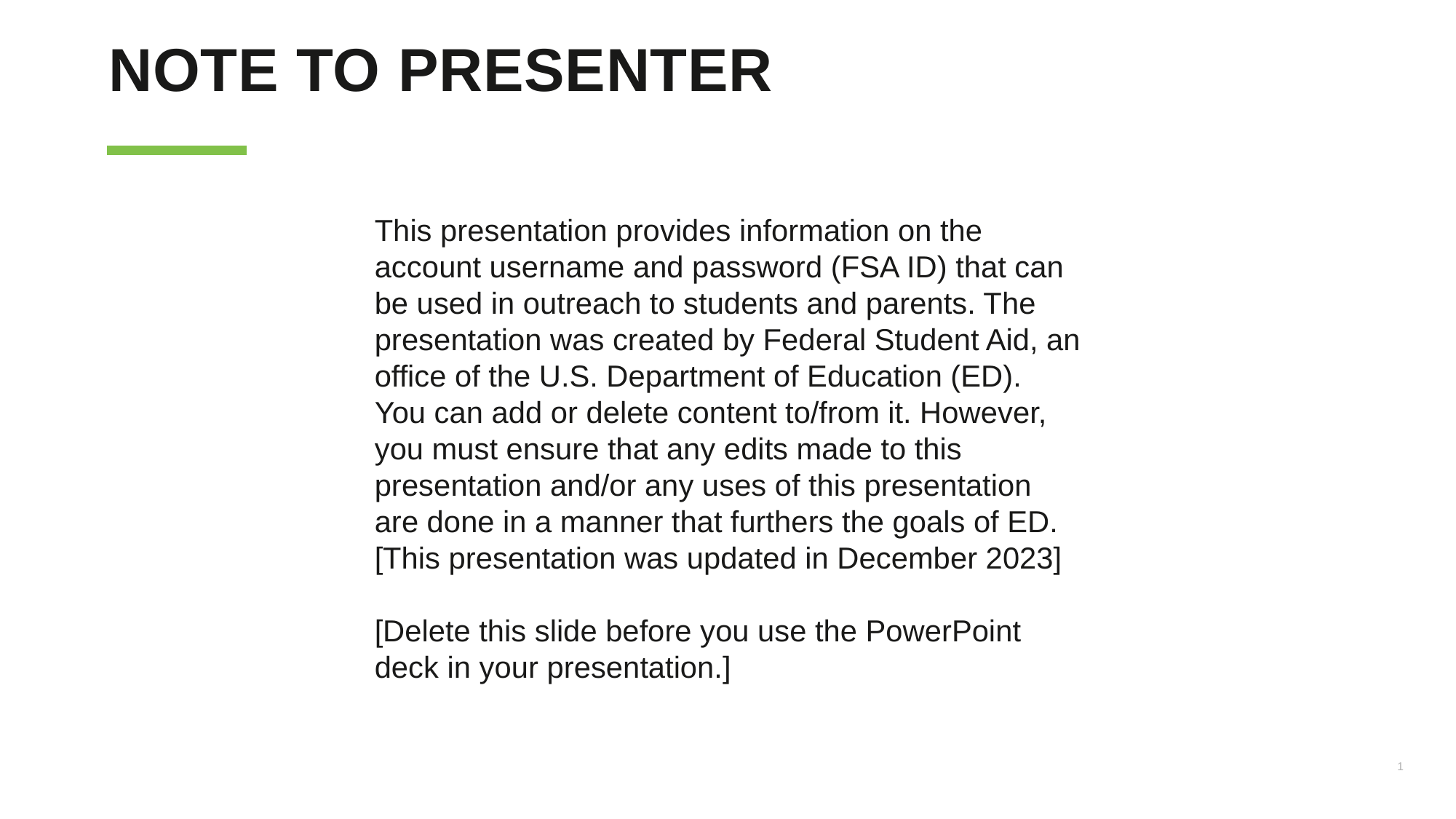

# NOTE TO PRESENTER
This presentation provides information on the account username and password (FSA ID) that can be used in outreach to students and parents. The presentation was created by Federal Student Aid, an office of the U.S. Department of Education (ED). You can add or delete content to/from it. However, you must ensure that any edits made to this presentation and/or any uses of this presentation are done in a manner that furthers the goals of ED. [This presentation was updated in December 2023]

[Delete this slide before you use the PowerPoint deck in your presentation.]
1